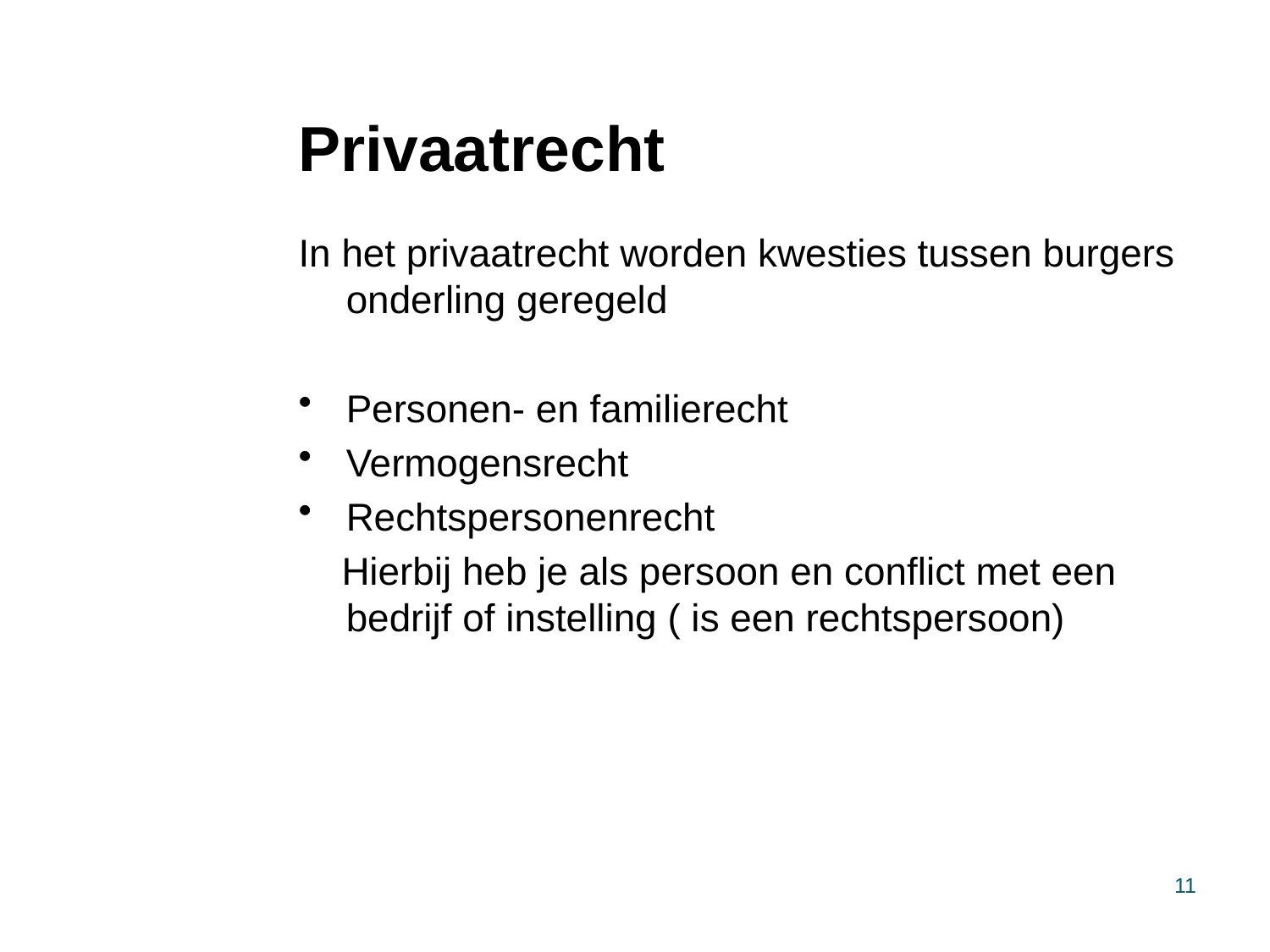

# Privaatrecht
In het privaatrecht worden kwesties tussen burgers onderling geregeld

Personen- en familierecht
Vermogensrecht
Rechtspersonenrecht
    Hierbij heb je als persoon en conflict met een bedrijf of instelling ( is een rechtspersoon)
11